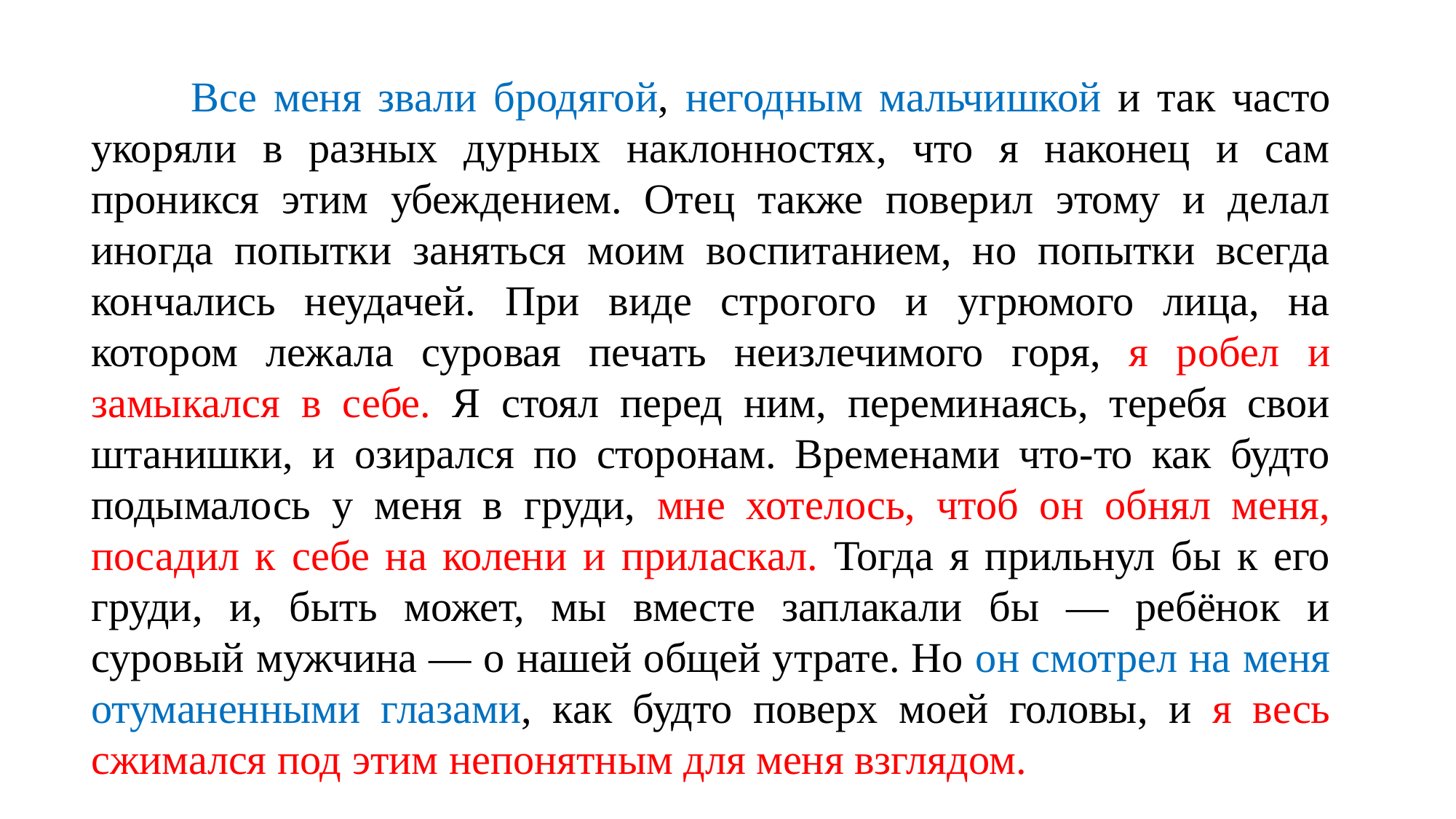

Все меня звали бродягой, негодным мальчишкой и так часто укоряли в разных дурных наклонностях, что я наконец и сам проникся этим убеждением. Отец также поверил этому и делал иногда попытки заняться моим воспитанием, но попытки всегда кончались неудачей. При виде строгого и угрюмого лица, на котором лежала суровая печать неизлечимого горя, я робел и замыкался в себе. Я стоял перед ним, переминаясь, теребя свои штанишки, и озирался по сторонам. Временами что-то как будто подымалось у меня в груди, мне хотелось, чтоб он обнял меня, посадил к себе на колени и приласкал. Тогда я прильнул бы к его груди, и, быть может, мы вместе заплакали бы — ребёнок и суровый мужчина — о нашей общей утрате. Но он смотрел на меня отуманенными глазами, как будто поверх моей головы, и я весь сжимался под этим непонятным для меня взглядом.